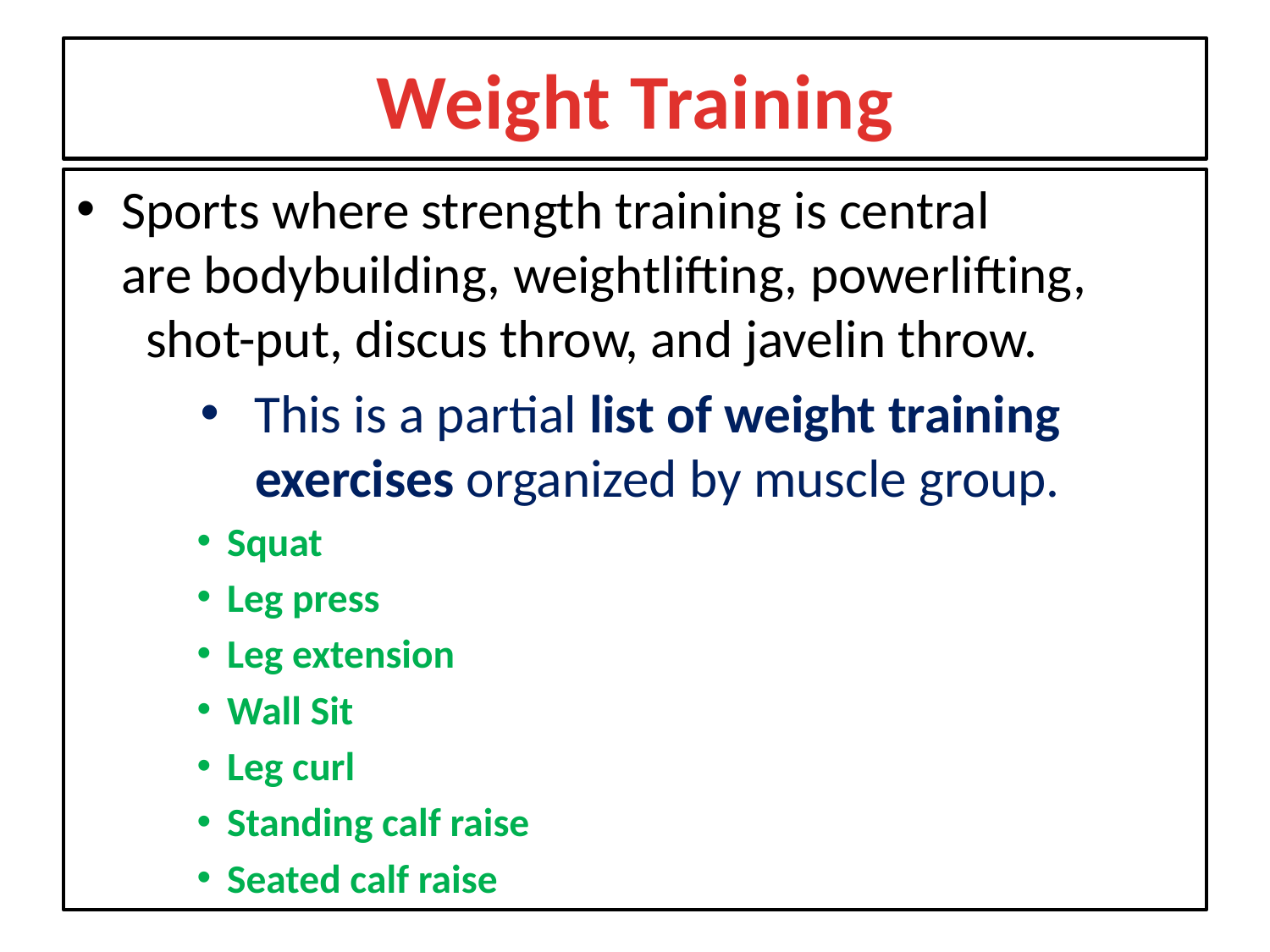

# Weight Training
Sports where strength training is central are bodybuilding, weightlifting, powerlifting,        shot-put, discus throw, and javelin throw.
This is a partial list of weight training exercises organized by muscle group.
Squat
Leg press
Leg extension
Wall Sit
Leg curl
Standing calf raise
Seated calf raise